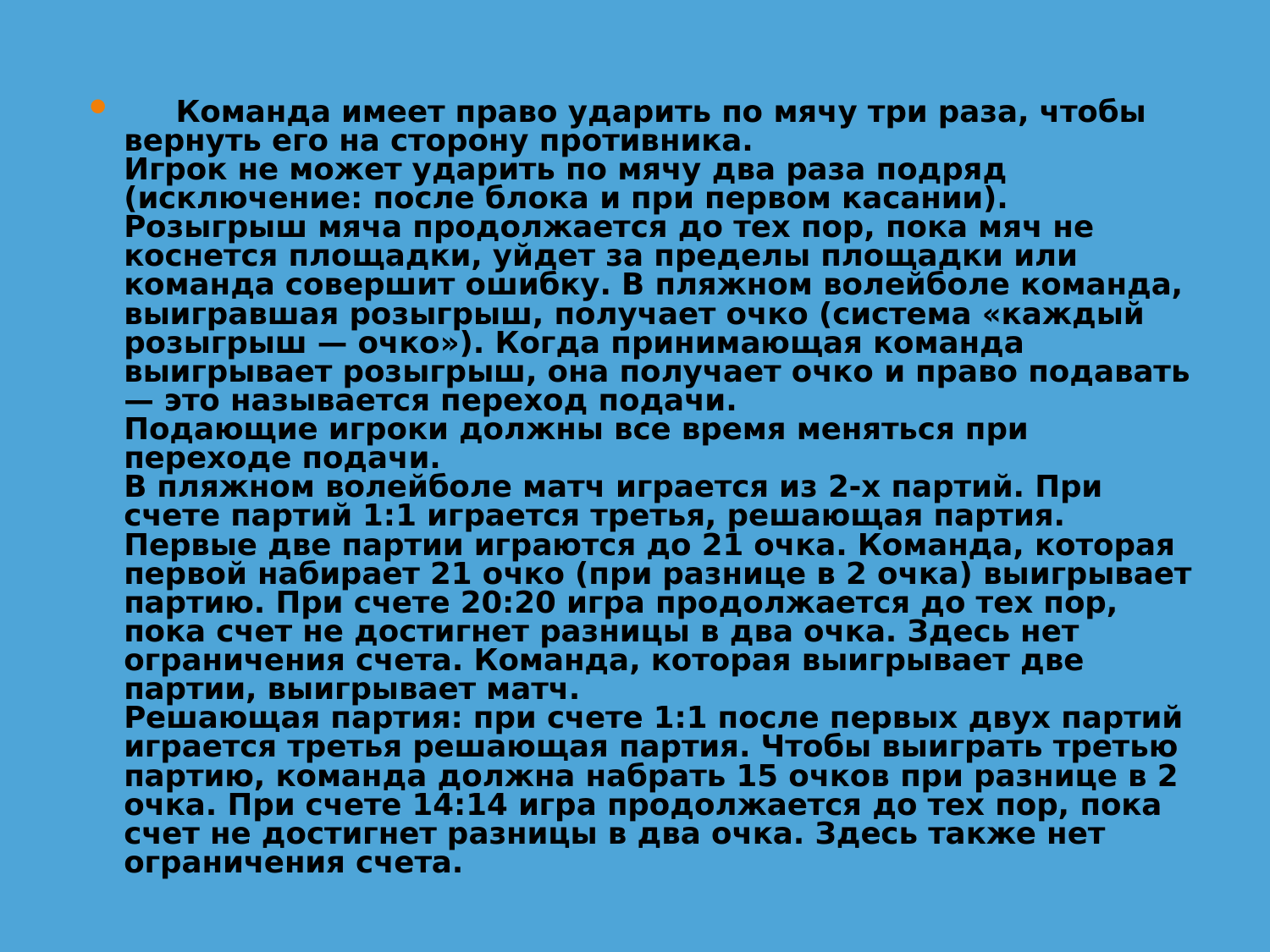

Команда имеет право ударить по мячу три раза, чтобы вернуть его на сторону противника.
Игрок не может ударить по мячу два раза подряд (исключение: после блока и при первом касании).
Розыгрыш мяча продолжается до тех пор, пока мяч не коснется площадки, уйдет за пределы площадки или команда совершит ошибку. В пляжном волейболе команда, выигравшая розыгрыш, получает очко (система «каждый розыгрыш — очко»). Когда принимающая команда выигрывает розыгрыш, она получает очко и право подавать — это называется переход подачи.
Подающие игроки должны все время меняться при переходе подачи.
В пляжном волейболе матч играется из 2-х партий. При счете партий 1:1 играется третья, решающая партия.
Первые две партии играются до 21 очка. Команда, которая первой набирает 21 очко (при разнице в 2 очка) выигрывает партию. При счете 20:20 игра продолжается до тех пор, пока счет не достигнет разницы в два очка. Здесь нет ограничения счета. Команда, которая выигрывает две партии, выигрывает матч.
Решающая партия: при счете 1:1 после первых двух партий играется третья решающая партия. Чтобы выиграть третью партию, команда должна набрать 15 очков при разнице в 2 очка. При счете 14:14 игра продолжается до тех пор, пока счет не достигнет разницы в два очка. Здесь также нет ограничения счета.